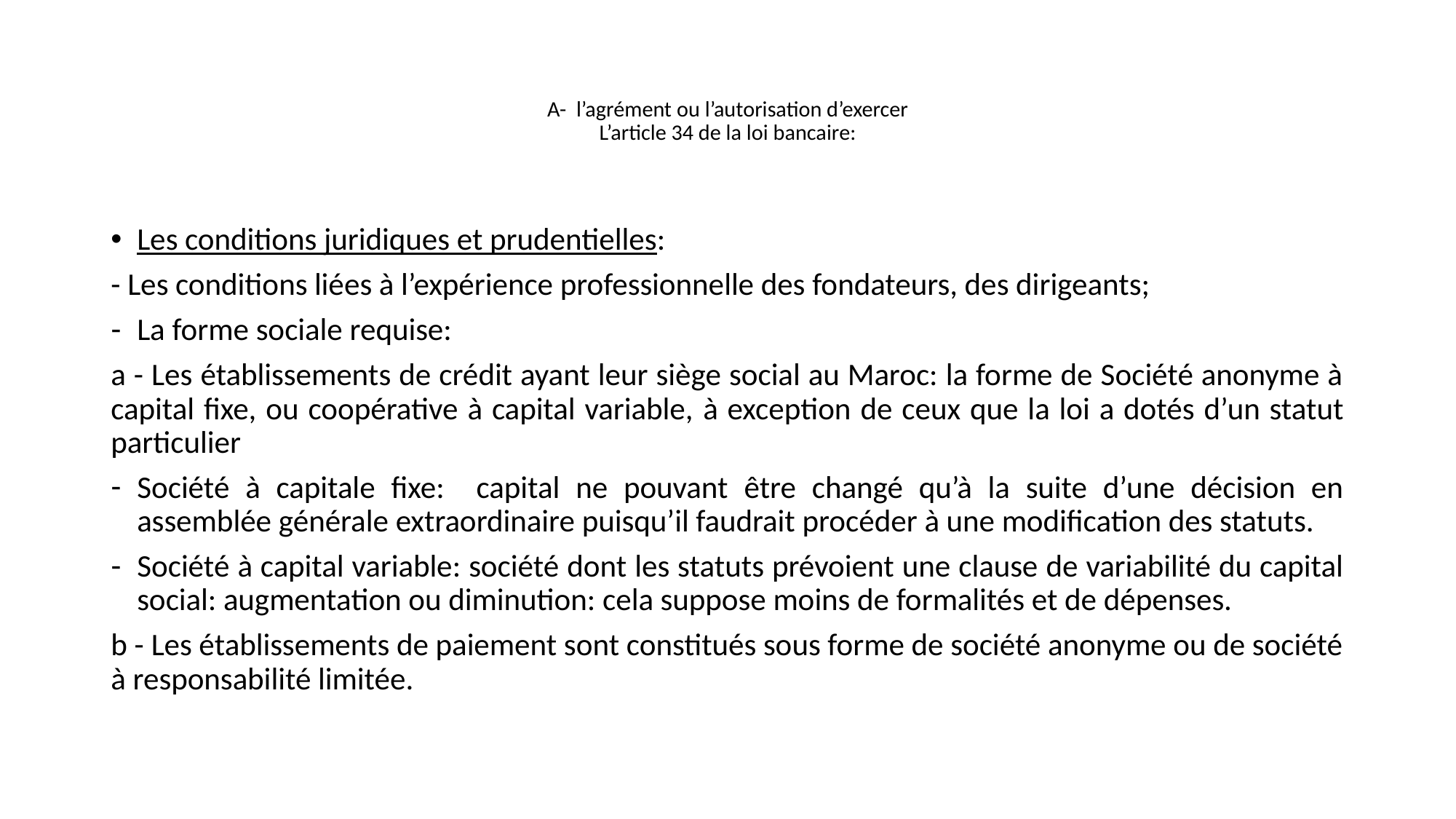

# A-  l’agrément ou l’autorisation d’exercer L’article 34 de la loi bancaire:
Les conditions juridiques et prudentielles:
- Les conditions liées à l’expérience professionnelle des fondateurs, des dirigeants;
La forme sociale requise:
a - Les établissements de crédit ayant leur siège social au Maroc: la forme de Société anonyme à capital fixe, ou coopérative à capital variable, à exception de ceux que la loi a dotés d’un statut particulier
Société à capitale fixe:  capital ne pouvant être changé qu’à la suite d’une décision en assemblée générale extraordinaire puisqu’il faudrait procéder à une modification des statuts.
Société à capital variable: société dont les statuts prévoient une clause de variabilité du capital social: augmentation ou diminution: cela suppose moins de formalités et de dépenses.
b - Les établissements de paiement sont constitués sous forme de société anonyme ou de société à responsabilité limitée.